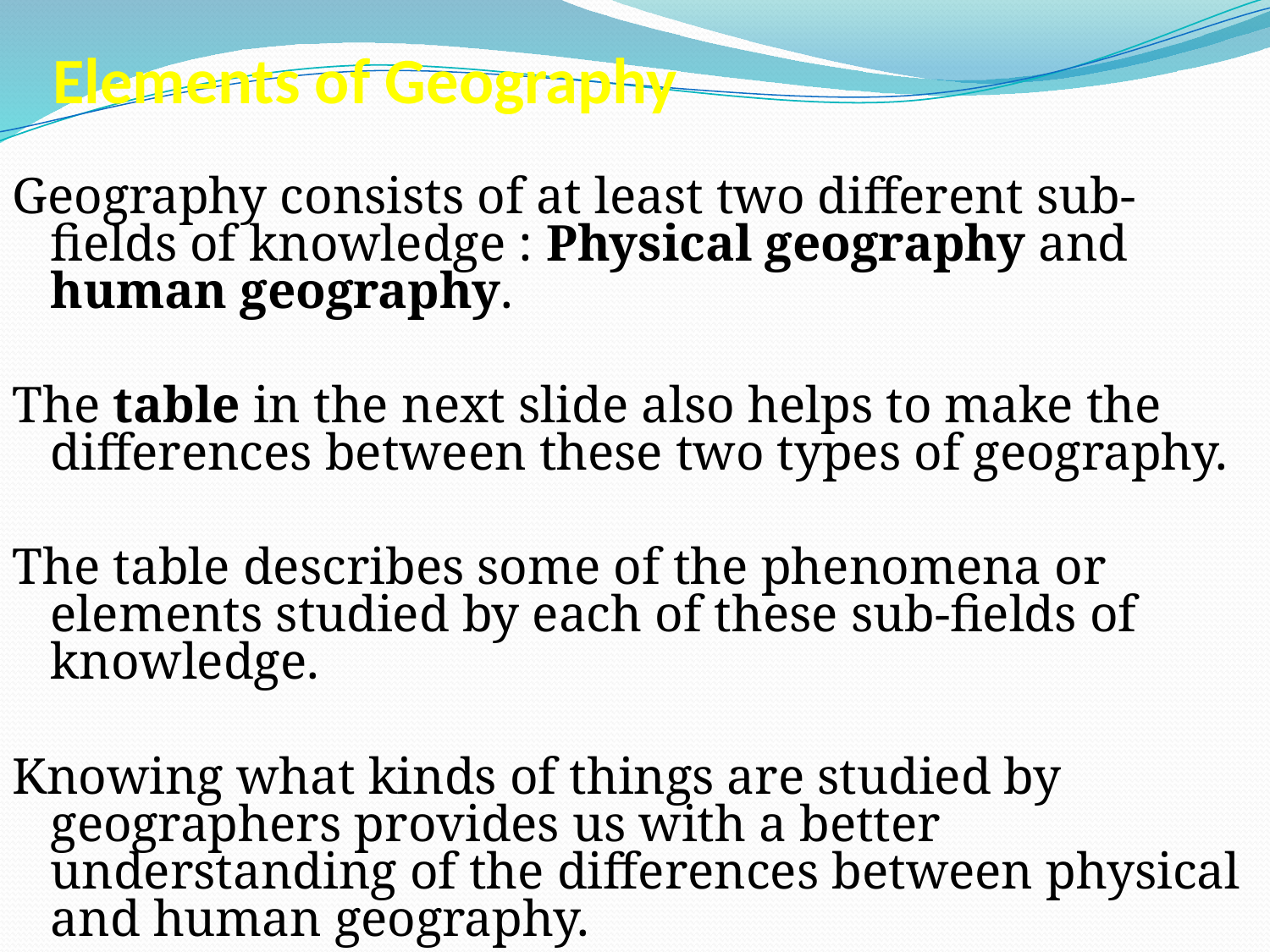

# Elements of Geography
Geography consists of at least two different sub-fields of knowledge : Physical geography and human geography.

The table in the next slide also helps to make the differences between these two types of geography.

The table describes some of the phenomena or elements studied by each of these sub-fields of knowledge.

Knowing what kinds of things are studied by geographers provides us with a better understanding of the differences between physical and human geography.